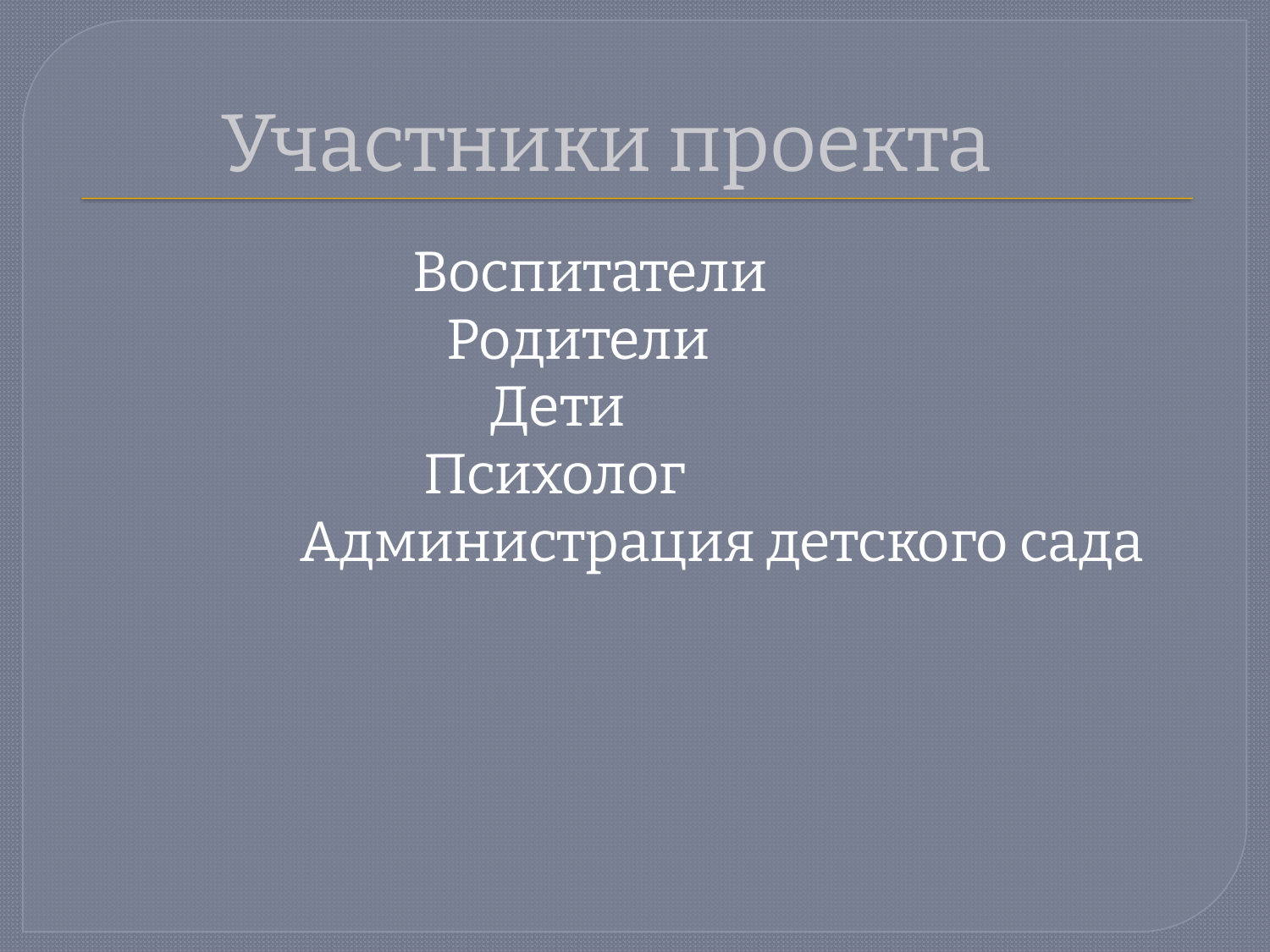

# Участники проекта
                              Воспитатели
                                 Родители
                                     Дети
                               Психолог
                    Администрация детского сада